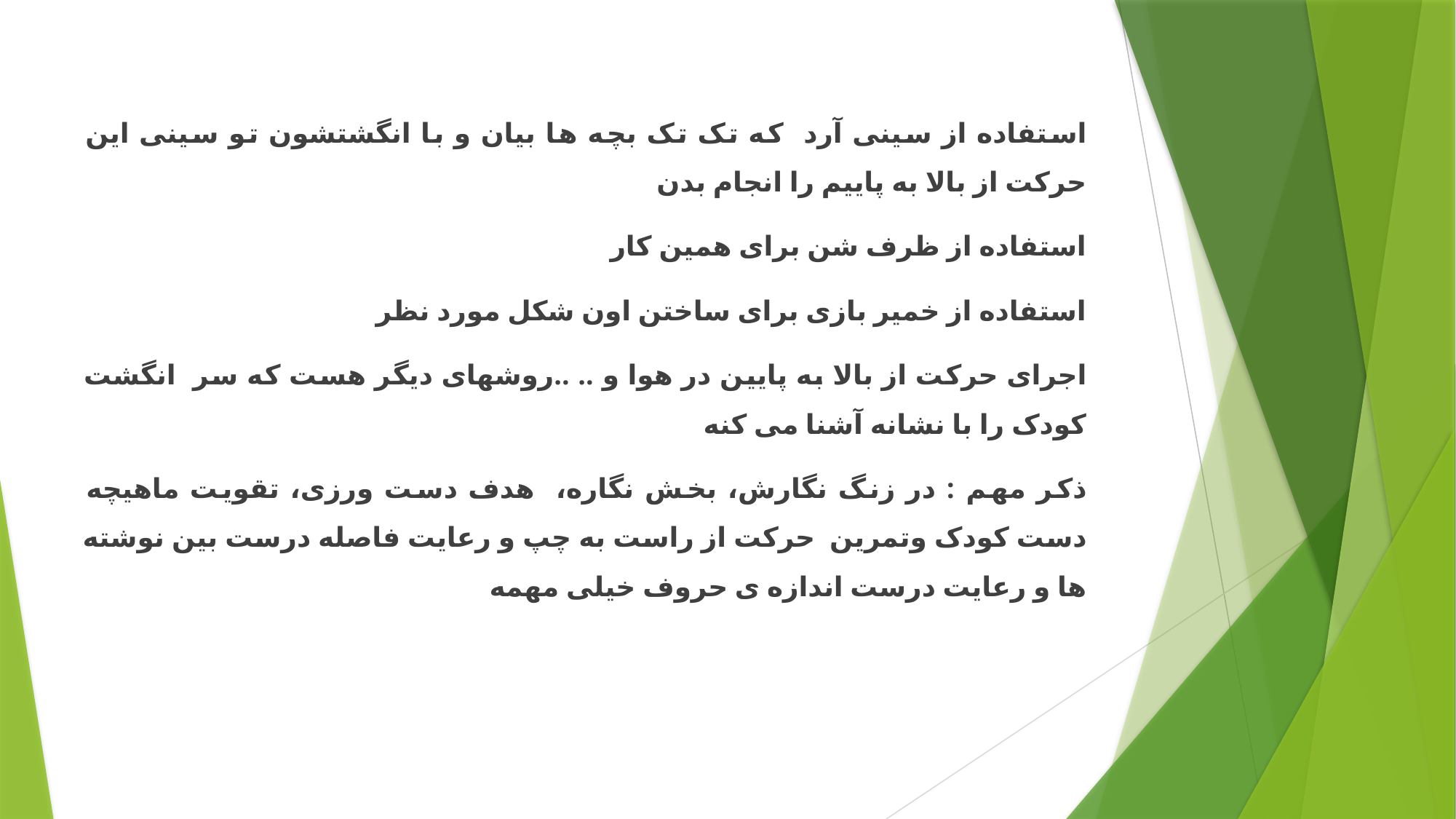

استفاده از سینی آرد  که تک تک بچه ها بیان و با انگشتشون تو سینی این حرکت از بالا به پاییم را انجام بدن
استفاده از ظرف شن برای همین کار
استفاده از خمیر بازی برای ساختن اون شکل مورد نظر
اجرای حرکت از بالا به پایین در هوا و .. ..روشهای دیگر هست که سر  انگشت کودک را با نشانه آشنا می کنه
ذکر مهم : در زنگ نگارش، بخش نگاره،  هدف دست ورزی، تقویت ماهیچه دست کودک وتمرین  حرکت از راست به چپ و رعایت فاصله درست بین نوشته ها و رعایت درست اندازه ی حروف خیلی مهمه